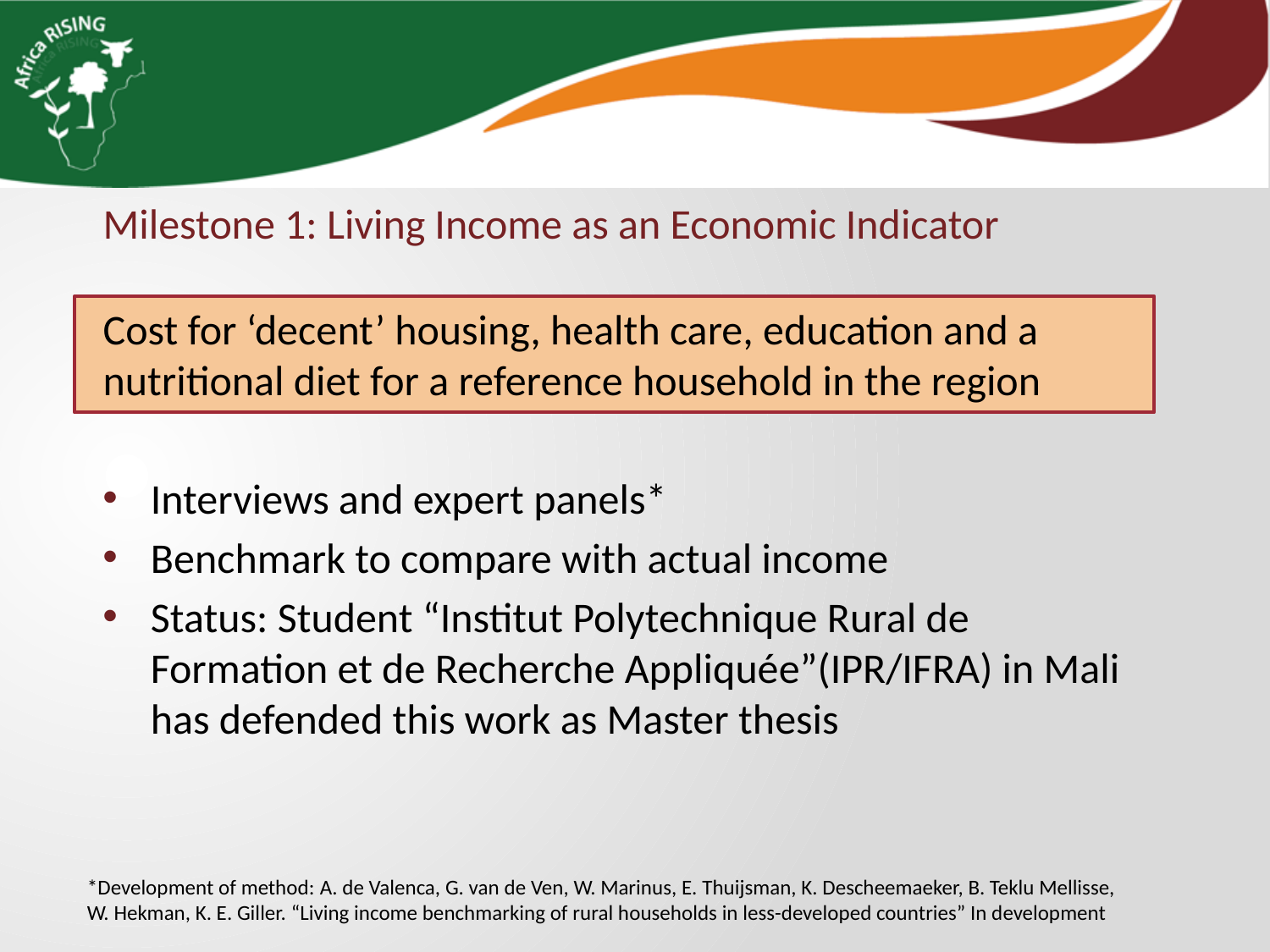

Milestone 1: Living Income as an Economic Indicator

Cost for ‘decent’ housing, health care, education and a nutritional diet for a reference household in the region

Interviews and expert panels*
Benchmark to compare with actual income
Status: Student “Institut Polytechnique Rural de Formation et de Recherche Appliquée”(IPR/IFRA) in Mali  has defended this work as Master thesis

*Development of method: A. de Valenca, G. van de Ven, W. Marinus, E. Thuijsman, K. Descheemaeker, B. Teklu Mellisse, W. Hekman, K. E. Giller. “Living income benchmarking of rural households in less-developed countries” In development